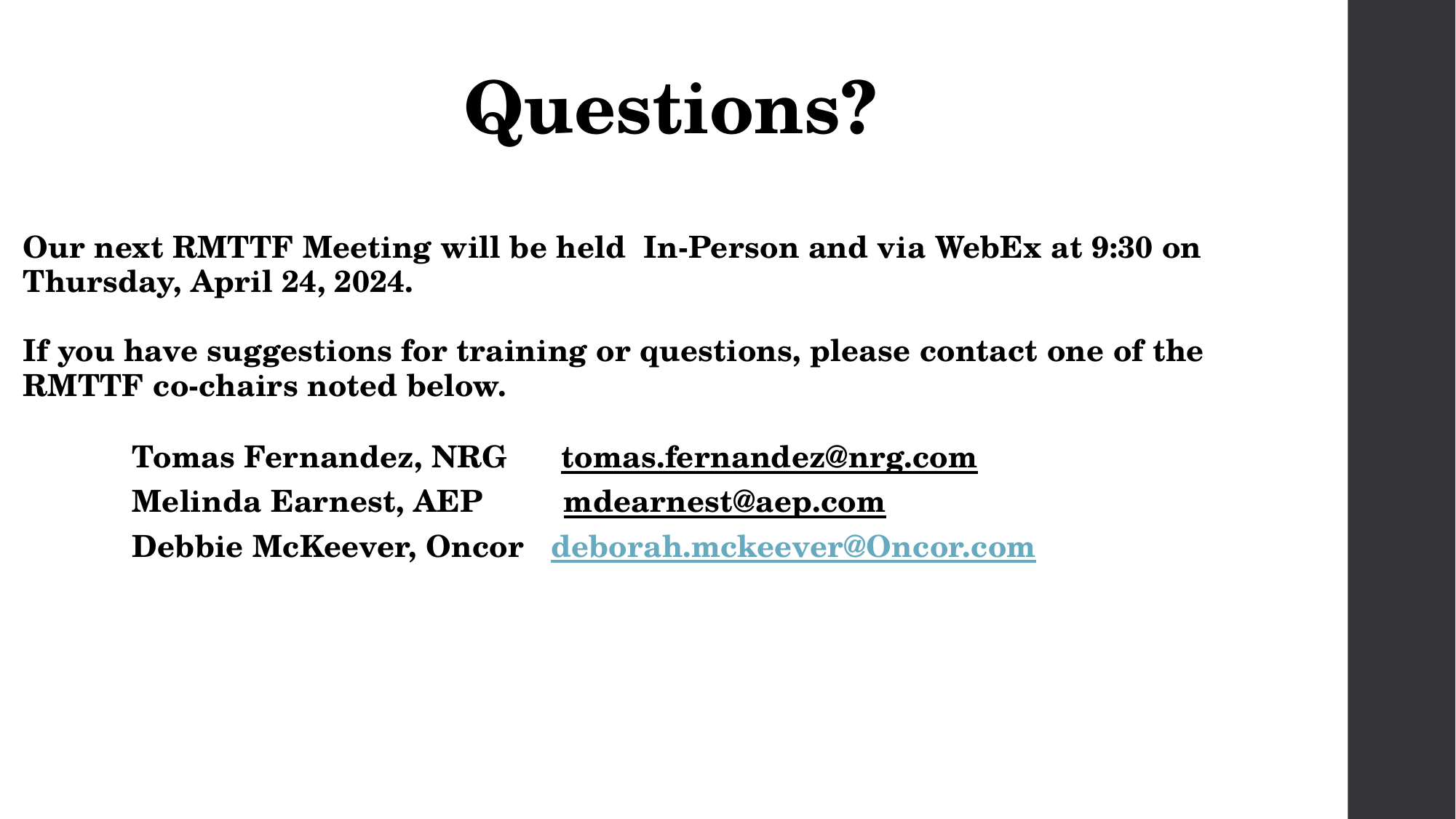

Questions?

Our next RMTTF Meeting will be held  In-Person and via WebEx at 9:30 on Thursday, April 24, 2024.
If you have suggestions for training or questions, please contact one of the RMTTF co-chairs noted below.
	Tomas Fernandez, NRG      tomas.fernandez@nrg.com
         	Melinda Earnest, AEP         mdearnest@aep.com
          	Debbie McKeever, Oncor   deborah.mckeever@Oncor.com